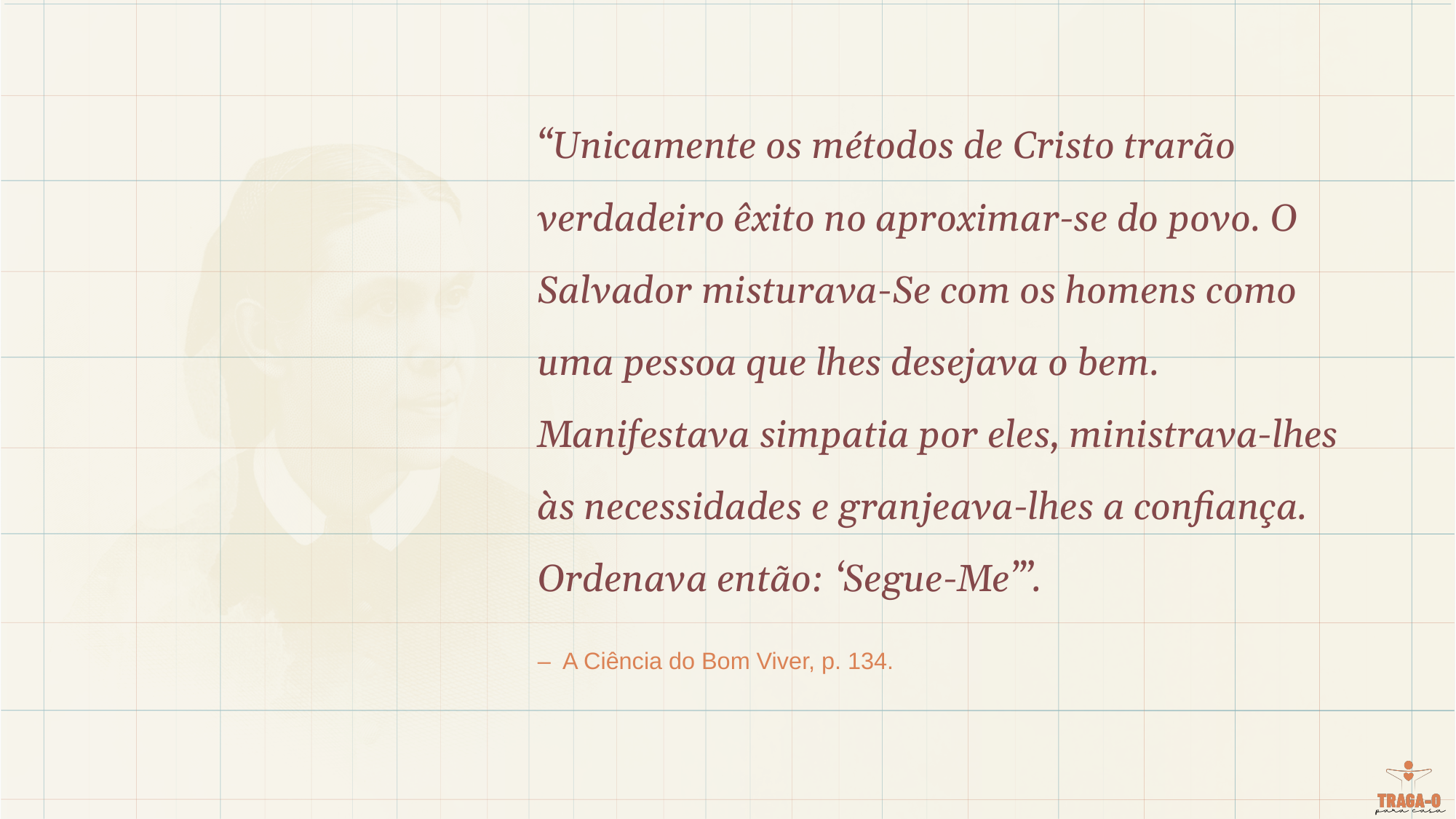

“Unicamente os métodos de Cristo trarão verdadeiro êxito no aproximar-se do povo. O Salvador misturava-Se com os homens como uma pessoa que lhes desejava o bem. Manifestava simpatia por eles, ministrava-lhes às necessidades e granjeava-lhes a confiança. Ordenava então: ‘Segue-Me’”.
A Ciência do Bom Viver, p. 134.